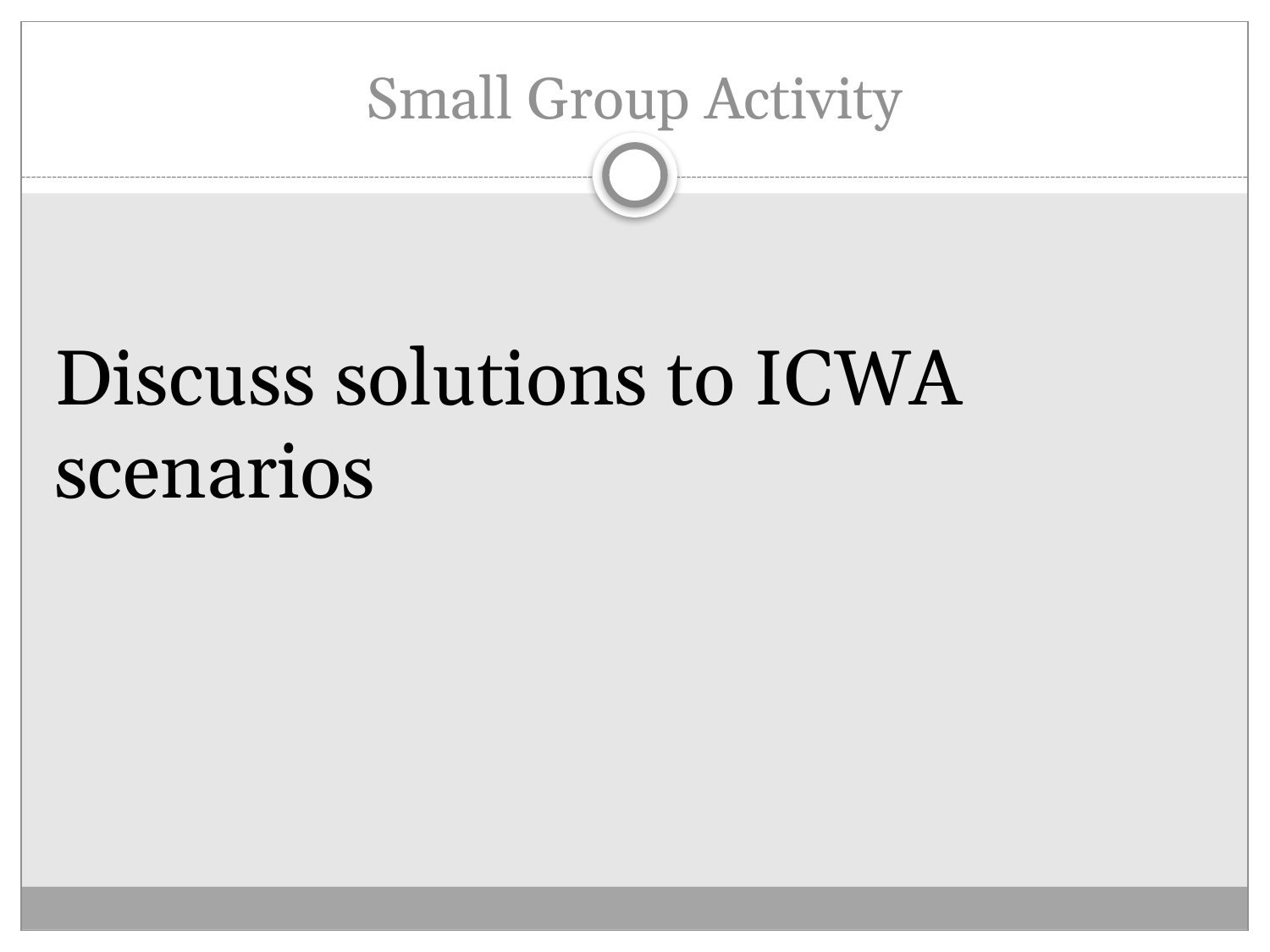

# Small Group Activity

Discuss solutions to ICWA scenarios